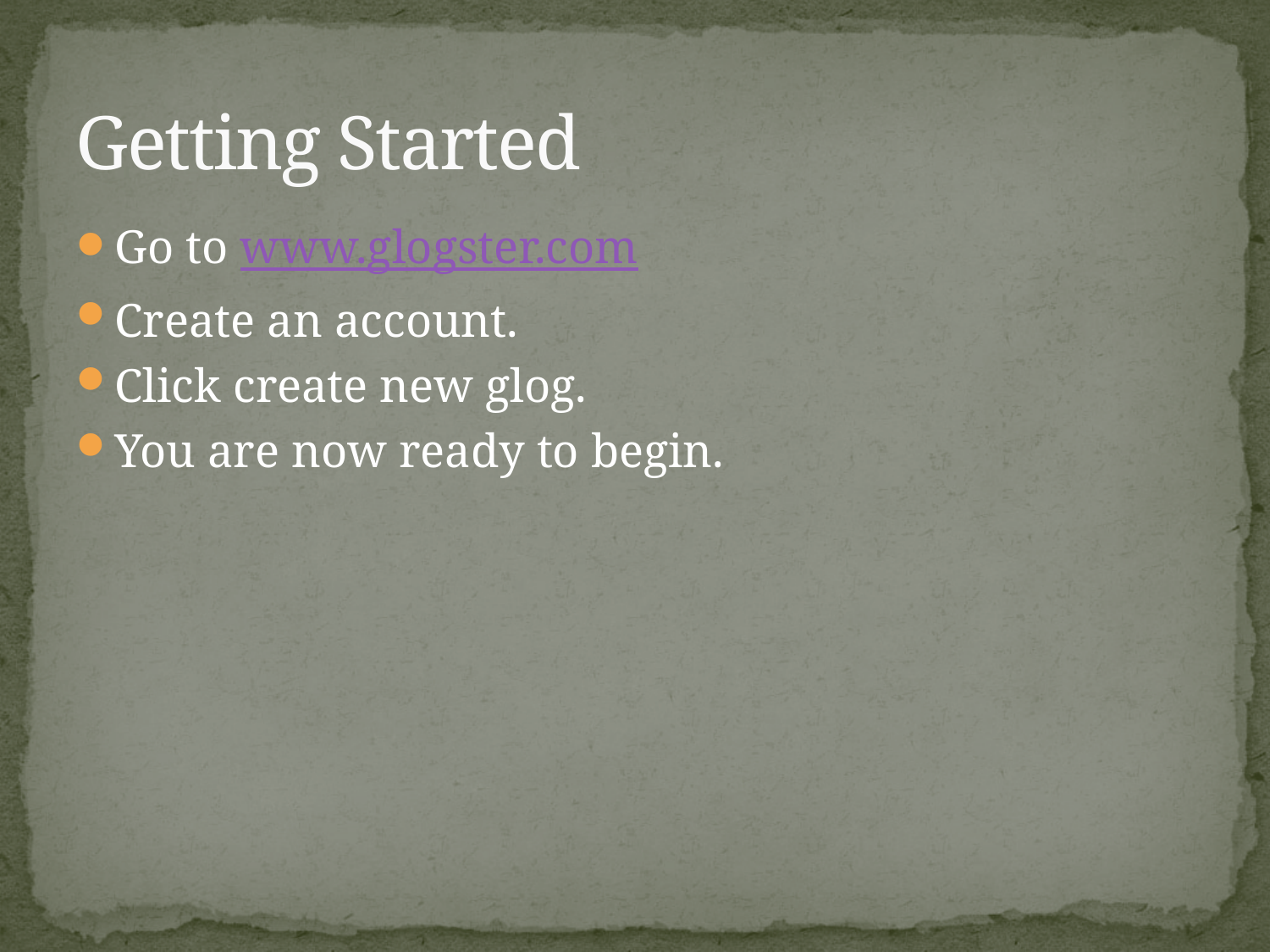

# Getting Started
Go to www.glogster.com
Create an account.
Click create new glog.
You are now ready to begin.